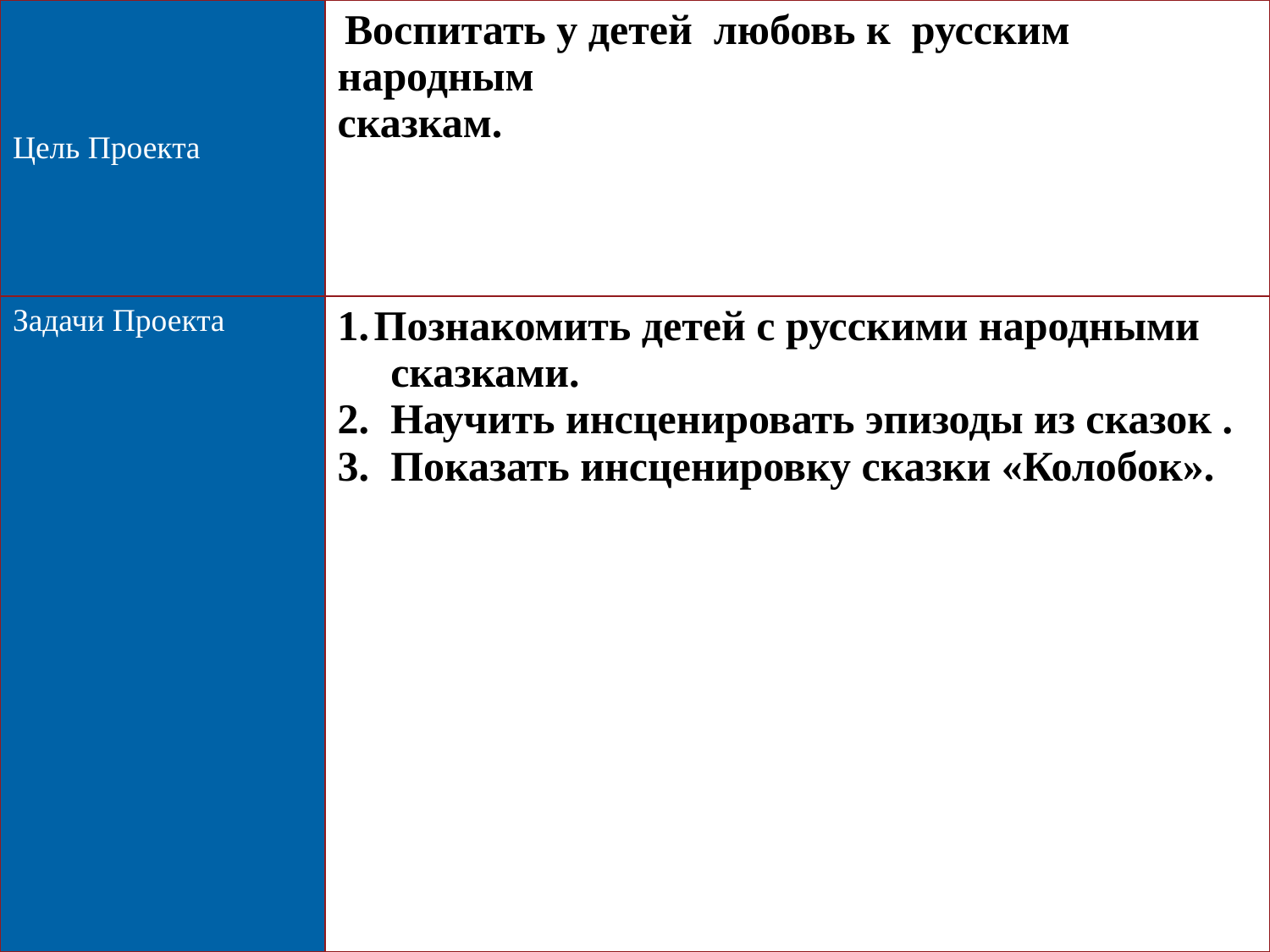

| Цель Проекта | Воспитать у детей любовь к русским народным сказкам. |
| --- | --- |
| Задачи Проекта | Познакомить детей с русскими народными сказками. 2. Научить инсценировать эпизоды из сказок . 3. Показать инсценировку сказки «Колобок». |
4